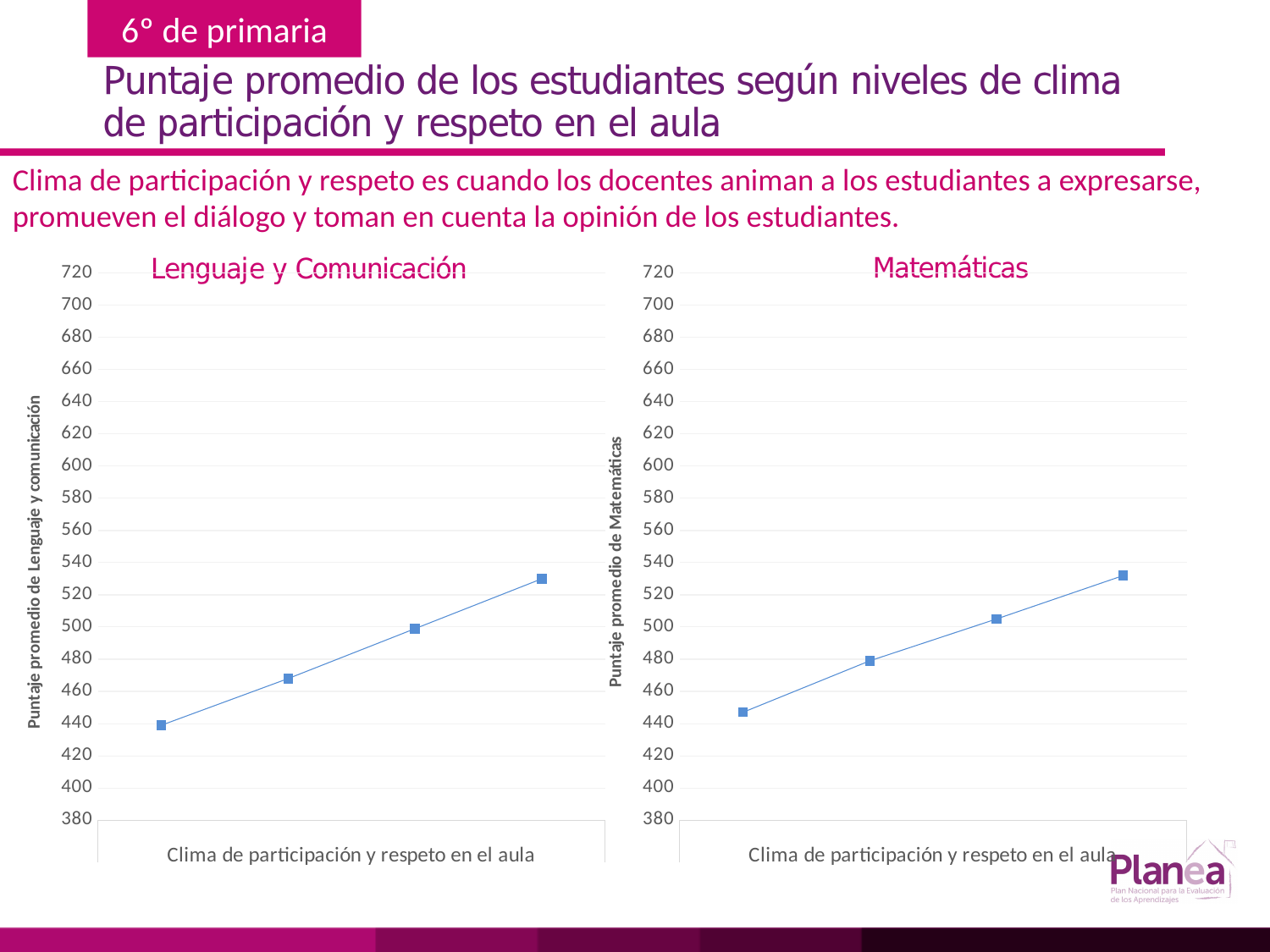

# Puntaje promedio de los estudiantes según niveles de clima de participación y respeto en el aula

Clima de participación y respeto es cuando los docentes animan a los estudiantes a expresarse, promueven el diálogo y toman en cuenta la opinión de los estudiantes.
Matemáticas

### Chart

| Category |  |
|---|---|
|   | 439.0 |
|   | 468.0 |
|   | 499.0 |
|   | 530.0 |

### Chart

| Category |  |
|---|---|
|   | 447.0 |
|   | 479.0 |
|   | 505.0 |
|   | 532.0 |
Lenguaje y Comunicación